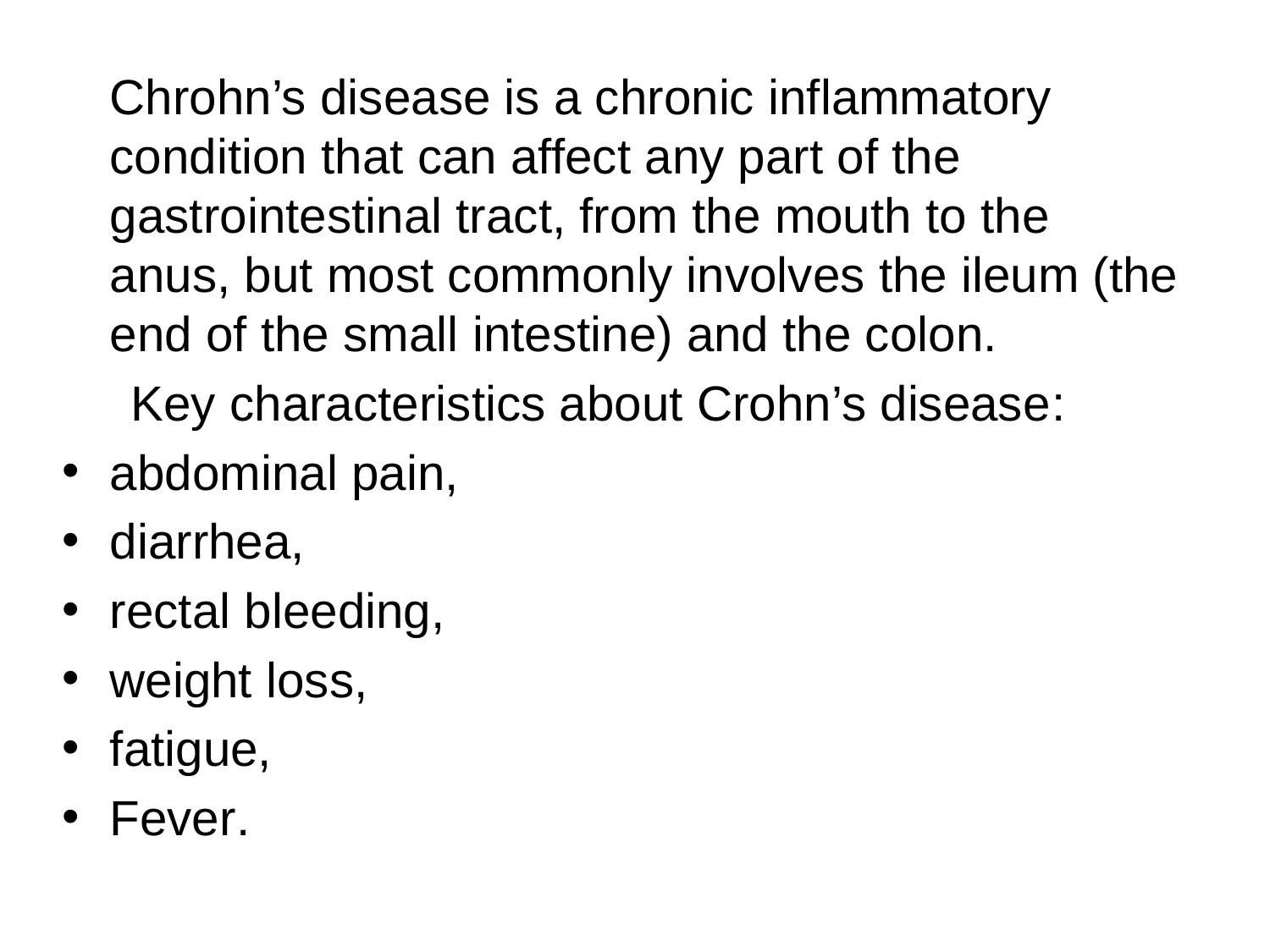

Chrohn’s disease is a chronic inflammatory condition that can affect any part of the gastrointestinal tract, from the mouth to the anus, but most commonly involves the ileum (the end of the small intestine) and the colon.
     Key characteristics about Crohn’s disease:
abdominal pain,
diarrhea,
rectal bleeding,
weight loss,
fatigue,
Fever.